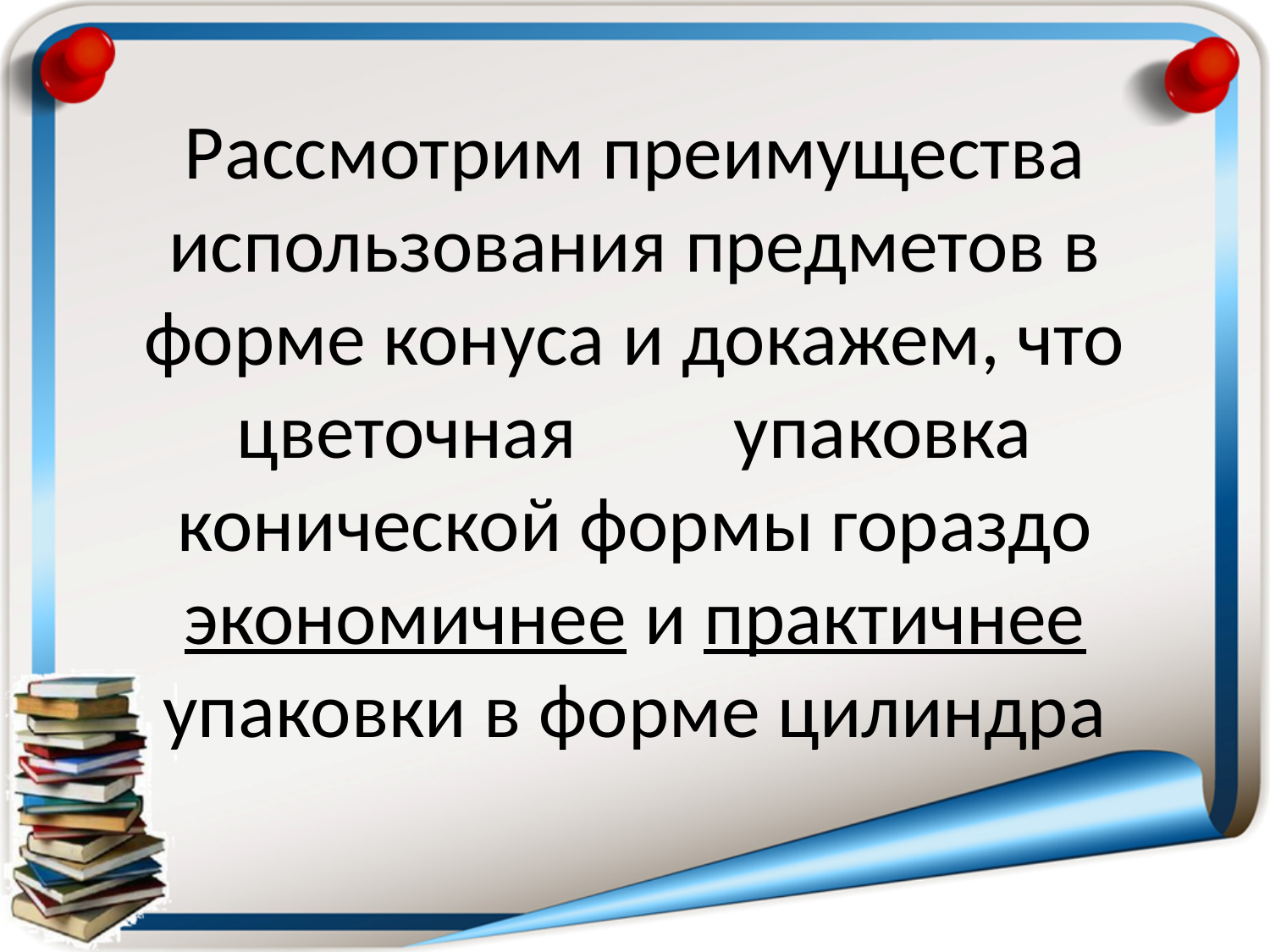

# Рассмотрим преимущества использования предметов в форме конуса и докажем, что цветочная         упаковка конической формы гораздо экономичнее и практичнее упаковки в форме цилиндра